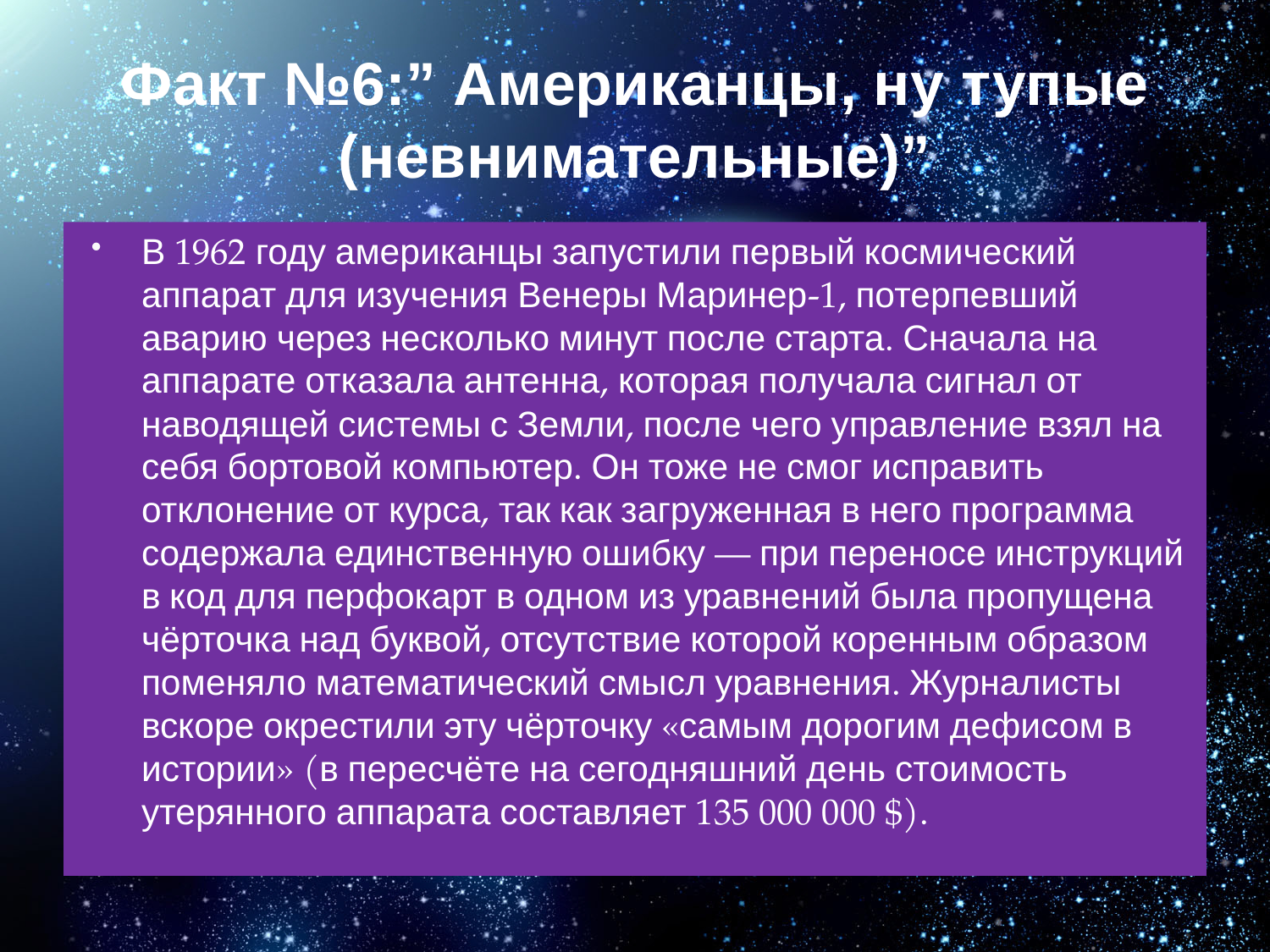

# Факт №6:” Американцы, ну тупые (невнимательные)”
В 1962 году американцы запустили первый космический аппарат для изучения Венеры Маринер-1, потерпевший аварию через несколько минут после старта. Сначала на аппарате отказала антенна, которая получала сигнал от наводящей системы с Земли, после чего управление взял на себя бортовой компьютер. Он тоже не смог исправить отклонение от курса, так как загруженная в него программа содержала единственную ошибку — при переносе инструкций в код для перфокарт в одном из уравнений была пропущена чёрточка над буквой, отсутствие которой коренным образом поменяло математический смысл уравнения. Журналисты вскоре окрестили эту чёрточку «самым дорогим дефисом в истории» (в пересчёте на сегодняшний день стоимость утерянного аппарата составляет 135 000 000 $).